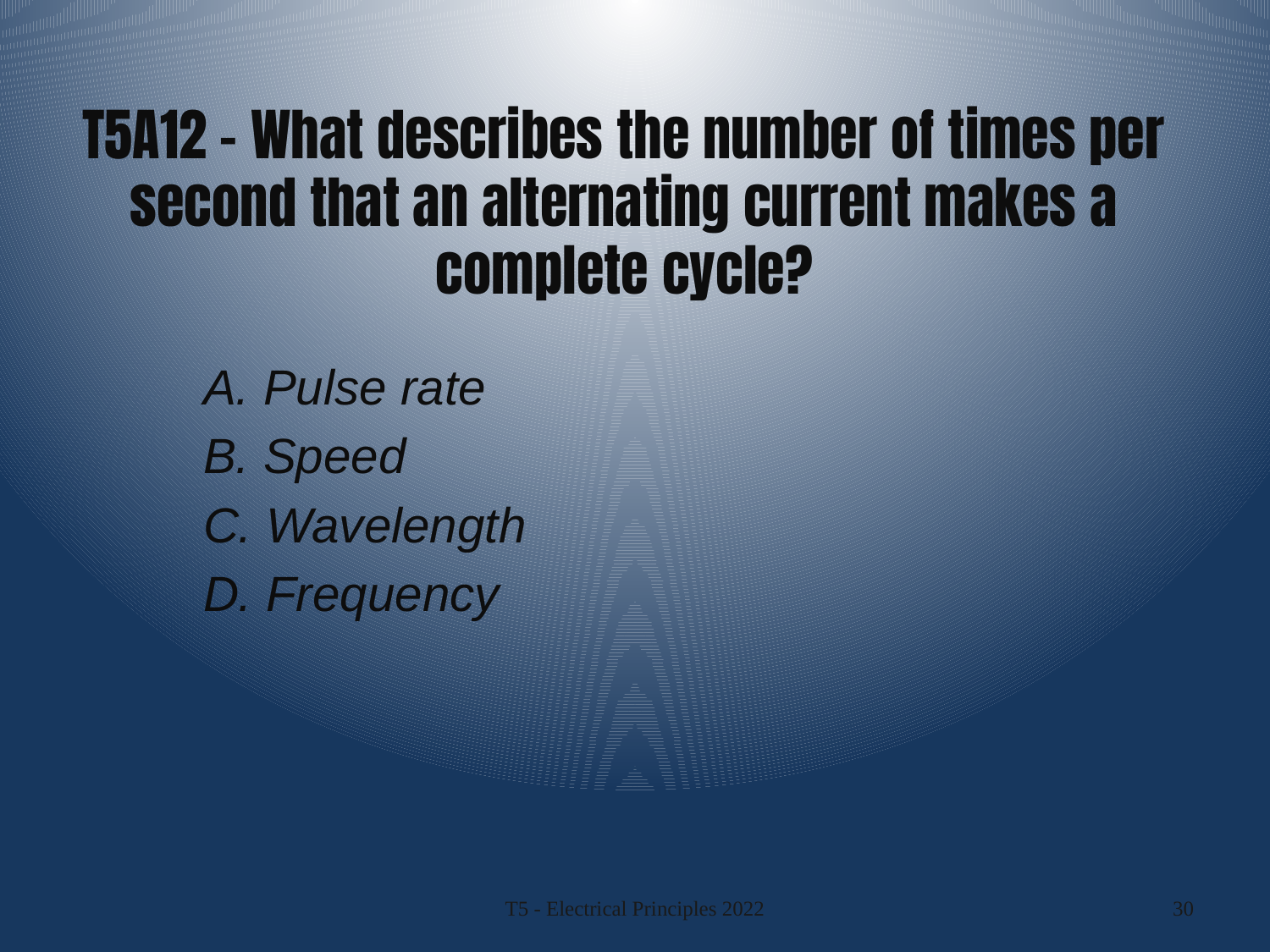

# T5A12 - What describes the number of times per second that an alternating current makes a complete cycle?
A. Pulse rate
B. Speed
C. Wavelength
D. Frequency
T5 - Electrical Principles 2022
30